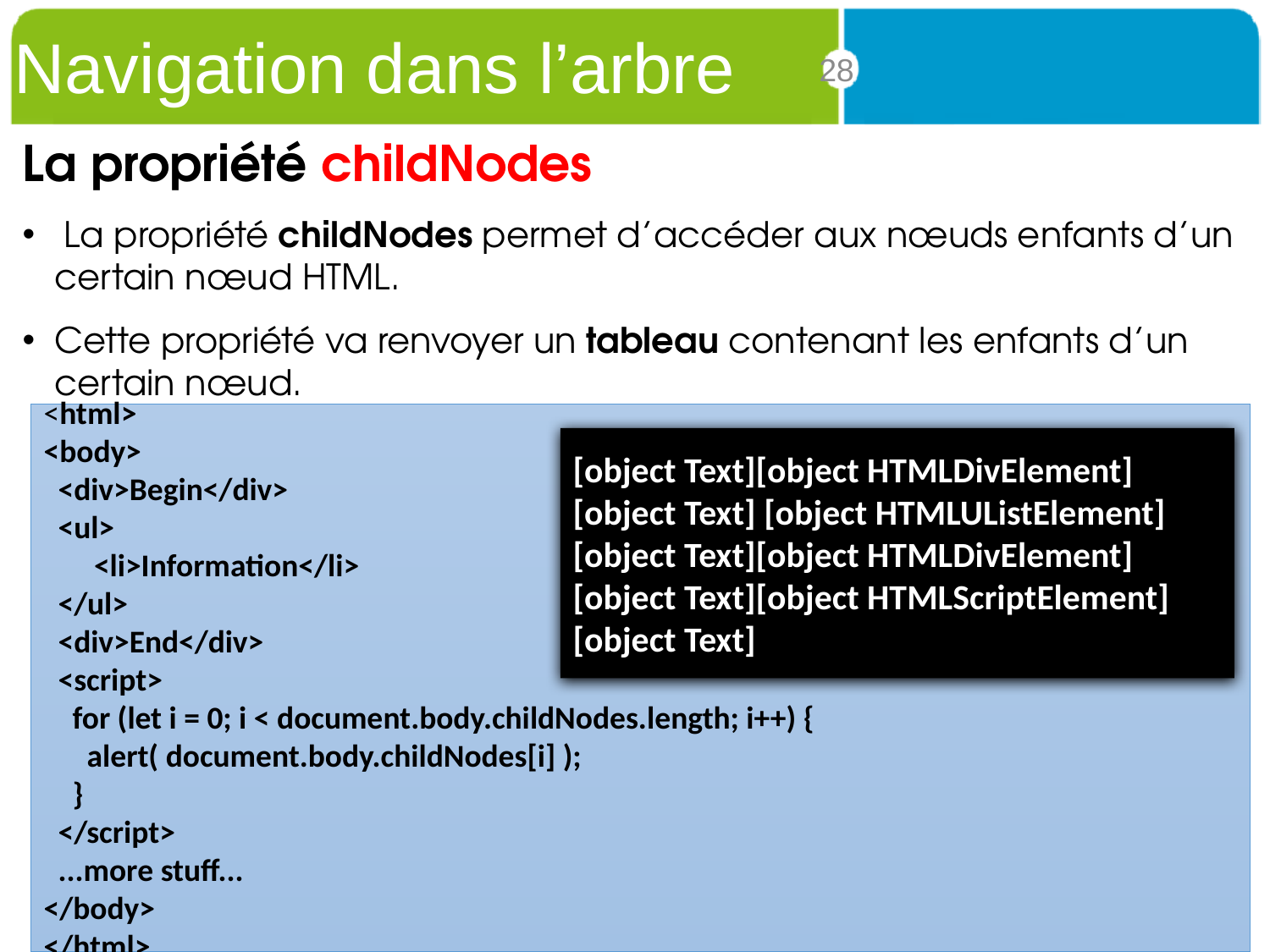

# Navigation dans l’arbre
28
La propriété childNodes
 La propriété childNodes permet d’accéder aux nœuds enfants d’un certain nœud HTML.
Cette propriété va renvoyer un tableau contenant les enfants d’un certain nœud.

<html>
<body>
  <div>Begin</div>
  <ul>
       <li>Information</li>
  </ul>
  <div>End</div>
  <script>
    for (let i = 0; i < document.body.childNodes.length; i++) {
      alert( document.body.childNodes[i] );
    }
  </script>
  ...more stuff...
</body>
</html>
[object Text][object HTMLDivElement]
[object Text] [object HTMLUListElement]
[object Text][object HTMLDivElement]
[object Text][object HTMLScriptElement]
[object Text]